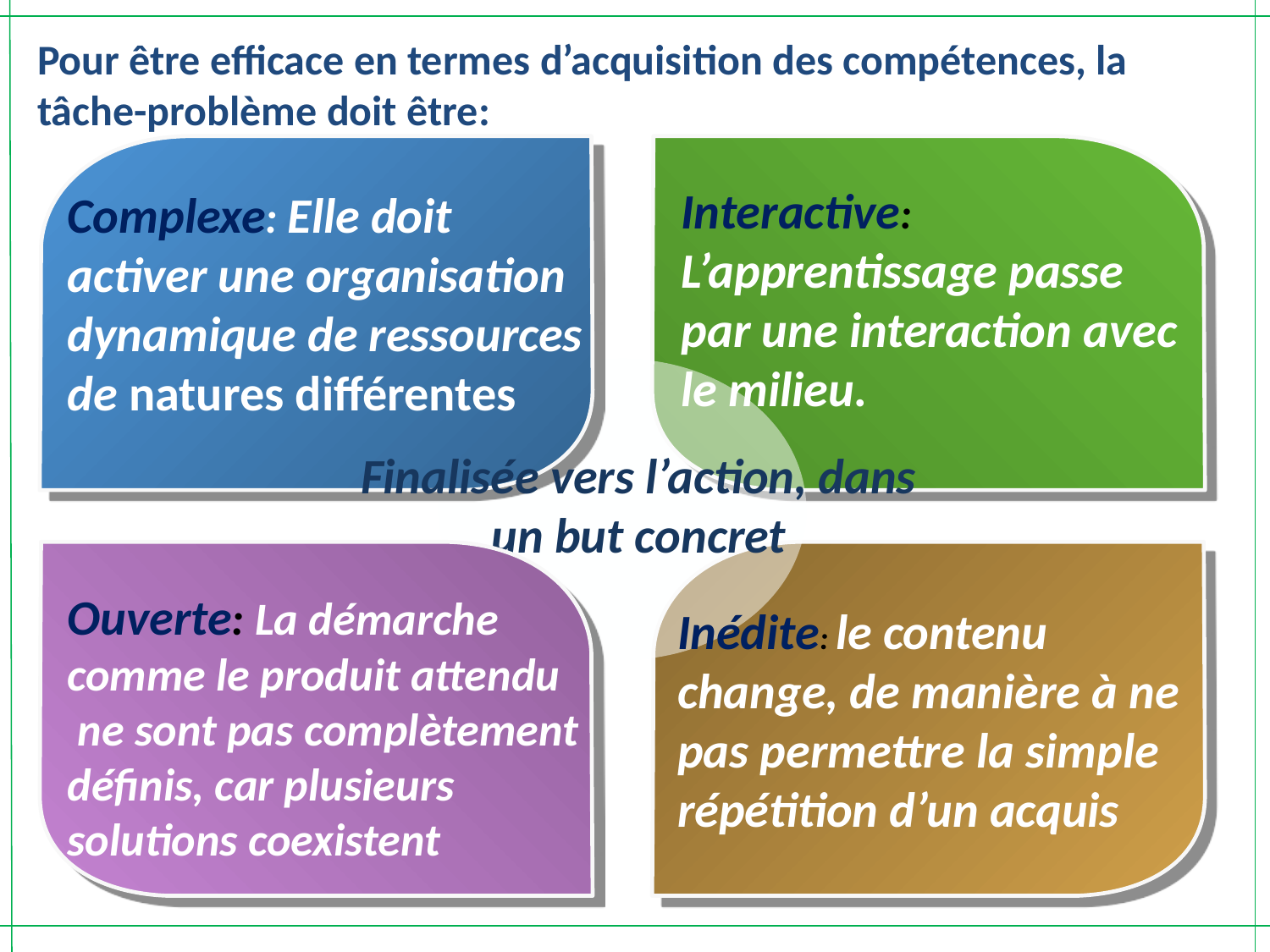

Pour être efficace en termes d’acquisition des compétences, la tâche-problème doit être:

Complexe: Elle doit activer une organisation dynamique de ressources de natures différentes

Interactive: L’apprentissage passe par une interaction avec le milieu.

Finalisée vers l’action, dans un but concret

Ouverte: La démarche comme le produit attendu
 ne sont pas complètement
définis, car plusieurs solutions coexistent

Inédite: le contenu
change, de manière à ne pas permettre la simple répétition d’un acquis